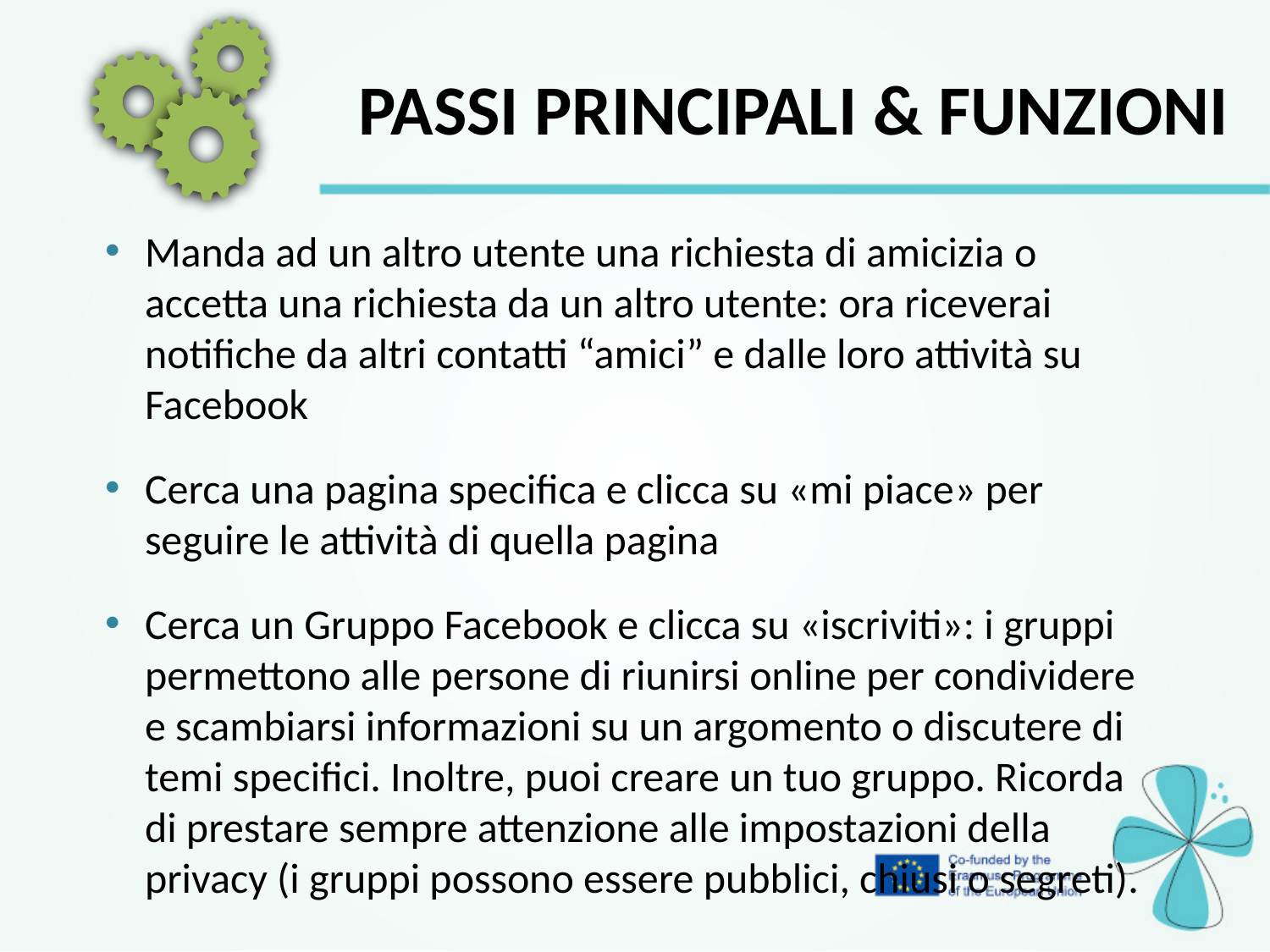

PASSI PRINCIPALI & FUNZIONI
Manda ad un altro utente una richiesta di amicizia o accetta una richiesta da un altro utente: ora riceverai notifiche da altri contatti “amici” e dalle loro attività su Facebook

Cerca una pagina specifica e clicca su «mi piace» per seguire le attività di quella pagina

Cerca un Gruppo Facebook e clicca su «iscriviti»: i gruppi permettono alle persone di riunirsi online per condividere e scambiarsi informazioni su un argomento o discutere di temi specifici. Inoltre, puoi creare un tuo gruppo. Ricorda di prestare sempre attenzione alle impostazioni della privacy (i gruppi possono essere pubblici, chiusi o segreti).